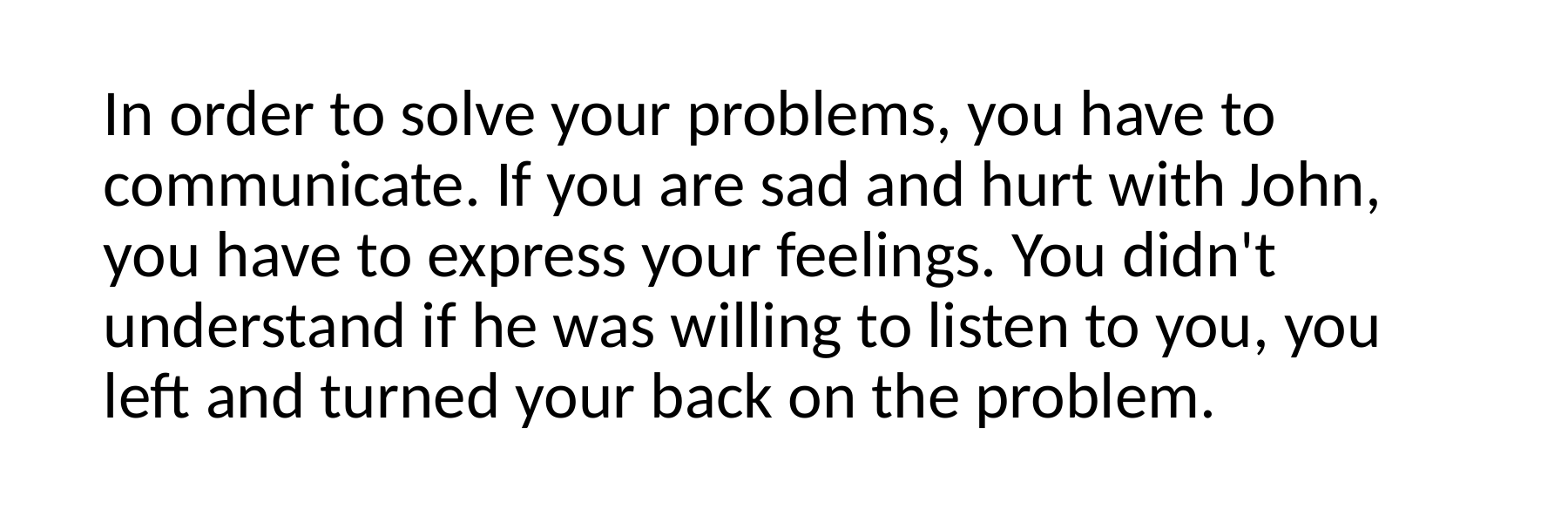

In order to solve your problems, you have to communicate. If you are sad and hurt with John, you have to express your feelings. You didn't understand if he was willing to listen to you, you left and turned your back on the problem.